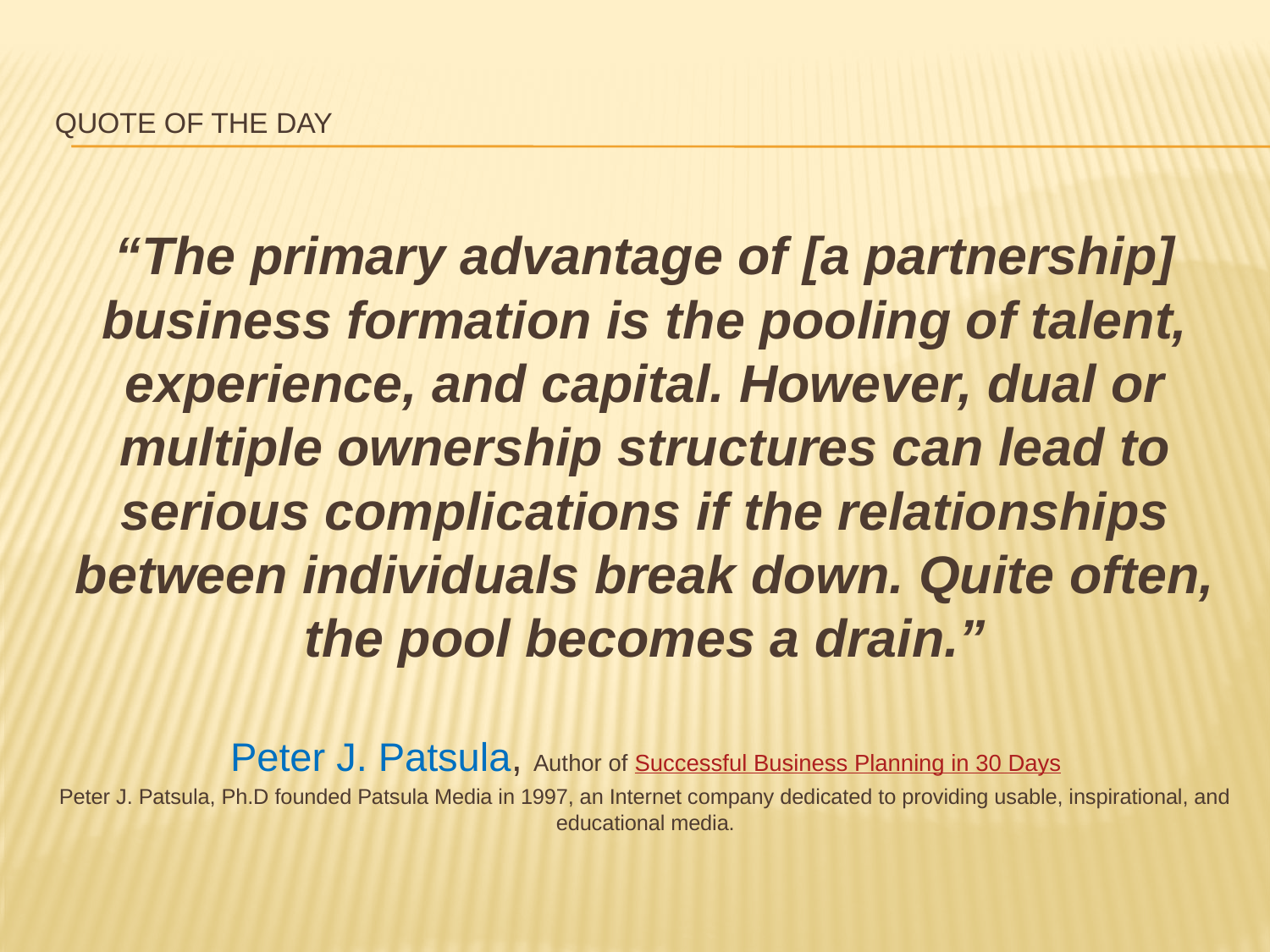

# Quote of the Day
“The primary advantage of [a partnership] business formation is the pooling of talent, experience, and capital. However, dual or multiple ownership structures can lead to serious complications if the relationships between individuals break down. Quite often, the pool becomes a drain.”

Peter J. Patsula, Author of Successful Business Planning in 30 Days
Peter J. Patsula, Ph.D founded Patsula Media in 1997, an Internet company dedicated to providing usable, inspirational, and educational media.